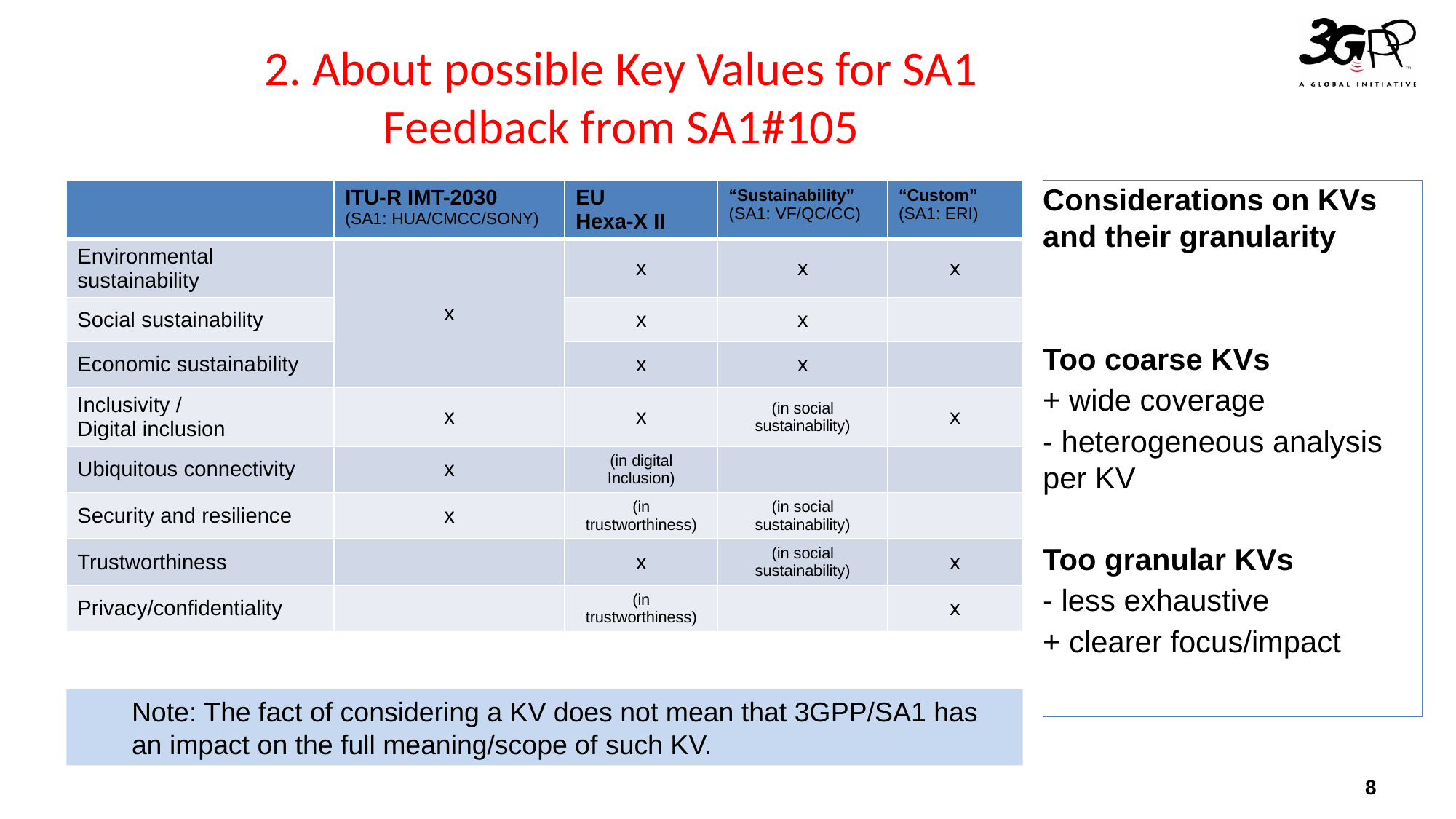

# 2. About possible Key Values for SA1 Feedback from SA1#105
Considerations on KVs and their granularity

Too coarse KVs
+ wide coverage
- heterogeneous analysis per KV

Too granular KVs
- less exhaustive
+ clearer focus/impact
|  | ITU-R IMT-2030 (SA1: HUA/CMCC/SONY) | EU Hexa-X II | “Sustainability” (SA1: VF/QC/CC) | “Custom” (SA1: ERI) |
| --- | --- | --- | --- | --- |
| Environmental sustainability | x | x | x | x |
| Social sustainability |  | x | x |  |
| Economic sustainability |  | x | x |  |
| Inclusivity / Digital inclusion | x | x | (in social sustainability) | x |
| Ubiquitous connectivity | x | (in digital Inclusion) |  |  |
| Security and resilience | x | (in trustworthiness) | (in social sustainability) |  |
| Trustworthiness |  | x | (in social sustainability) | x |
| Privacy/confidentiality |  | (in trustworthiness) |  | x |
Note: The fact of considering a KV does not mean that 3GPP/SA1 has an impact on the full meaning/scope of such KV.